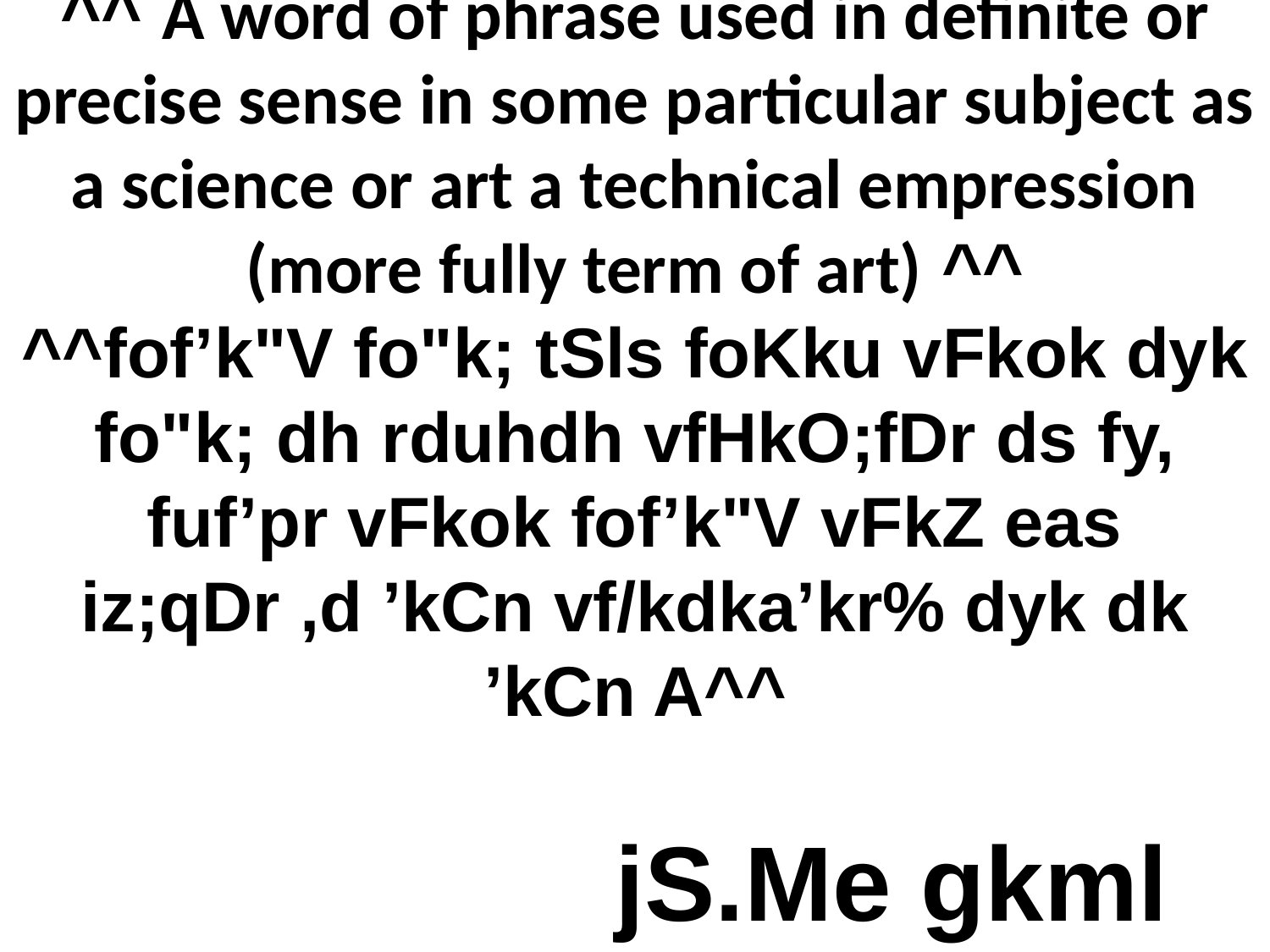

^^ A word of phrase used in definite or precise sense in some particular subject as a science or art a technical empression (more fully term of art) ^^
^^fof’k"V fo"k; tSls foKku vFkok dyk fo"k; dh rduhdh vfHkO;fDr ds fy, fuf’pr vFkok fof’k"V vFkZ eas iz;qDr ,d ’kCn vf/kdka’kr% dyk dk ’kCn A^^

                          jS.Me gkml